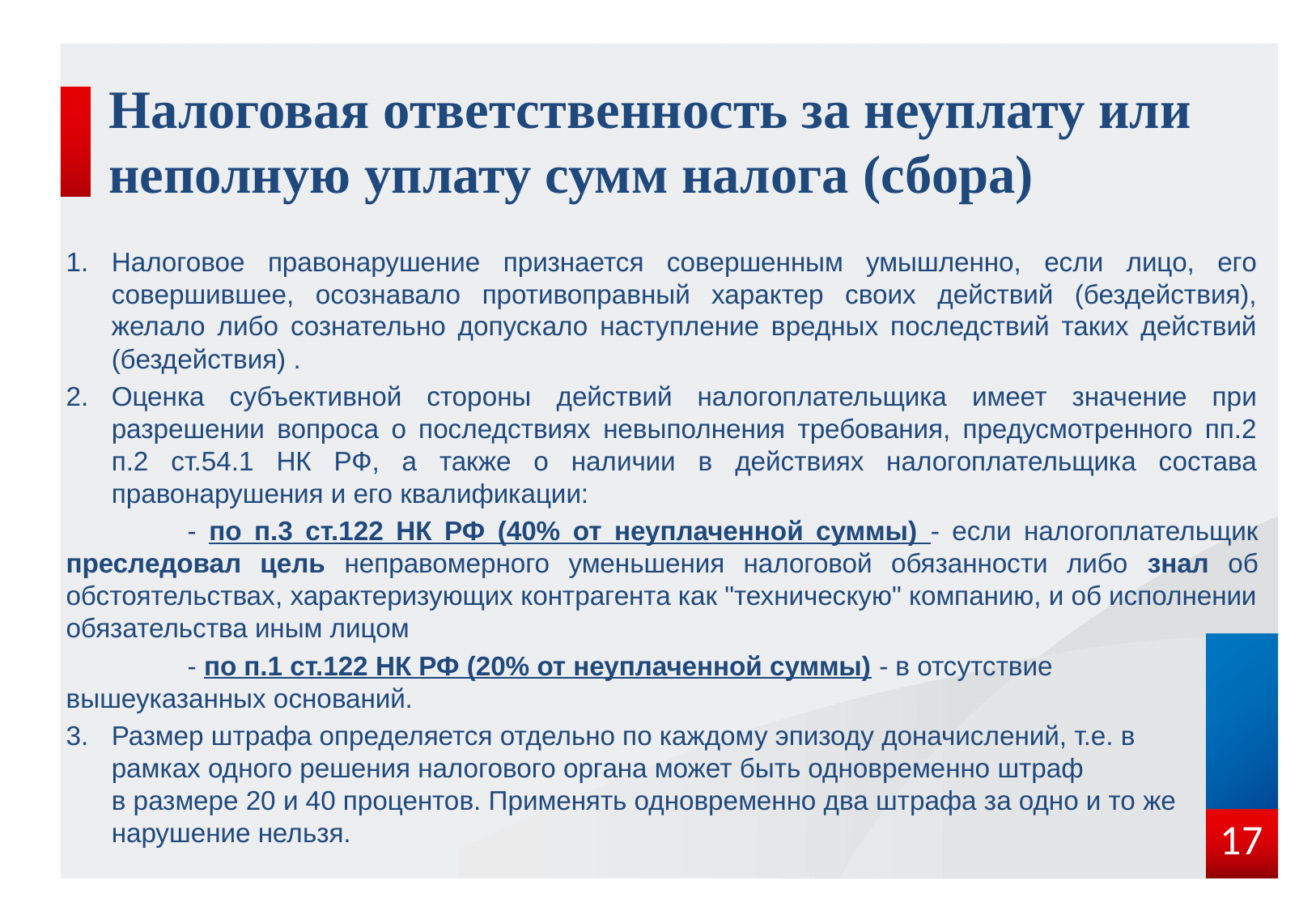

Налоговая ответственность за неуплату или неполную уплату сумм налога (сбора)
Налоговое правонарушение признается совершенным умышленно, если лицо, его совершившее, осознавало противоправный характер своих действий (бездействия), желало либо сознательно допускало наступление вредных последствий таких действий (бездействия) .
Оценка субъективной стороны действий налогоплательщика имеет значение при разрешении вопроса о последствиях невыполнения требования, предусмотренного пп.2 п.2 ст.54.1 НК РФ, а также о наличии в действиях налогоплательщика состава правонарушения и его квалификации:
	- по п.3 ст.122 НК РФ (40% от неуплаченной суммы) - если налогоплательщик преследовал цель неправомерного уменьшения налоговой обязанности либо знал об обстоятельствах, характеризующих контрагента как "техническую" компанию, и об исполнении обязательства иным лицом
	- по п.1 ст.122 НК РФ (20% от неуплаченной суммы) - в отсутствие
вышеуказанных оснований.
Размер штрафа определяется отдельно по каждому эпизоду доначислений, т.е. в
рамках одного решения налогового органа может быть одновременно штраф
в размере 20 и 40 процентов. Применять одновременно два штрафа за одно и то же
нарушение нельзя.
17